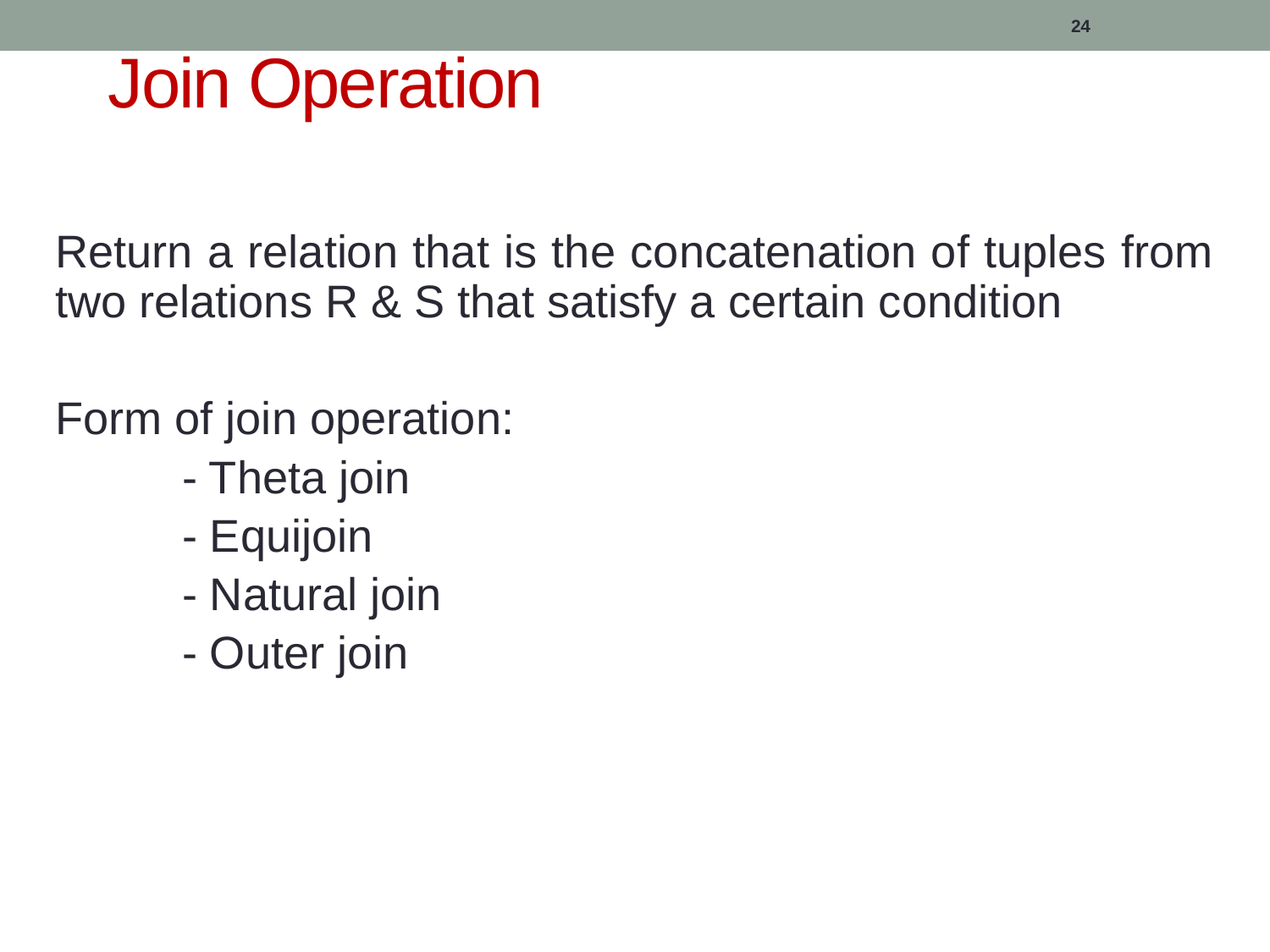

# Join Operation
24
Return a relation that is the concatenation of tuples from two relations R & S that satisfy a certain condition

Form of join operation:
	- Theta join
	- Equijoin
	- Natural join
	- Outer join